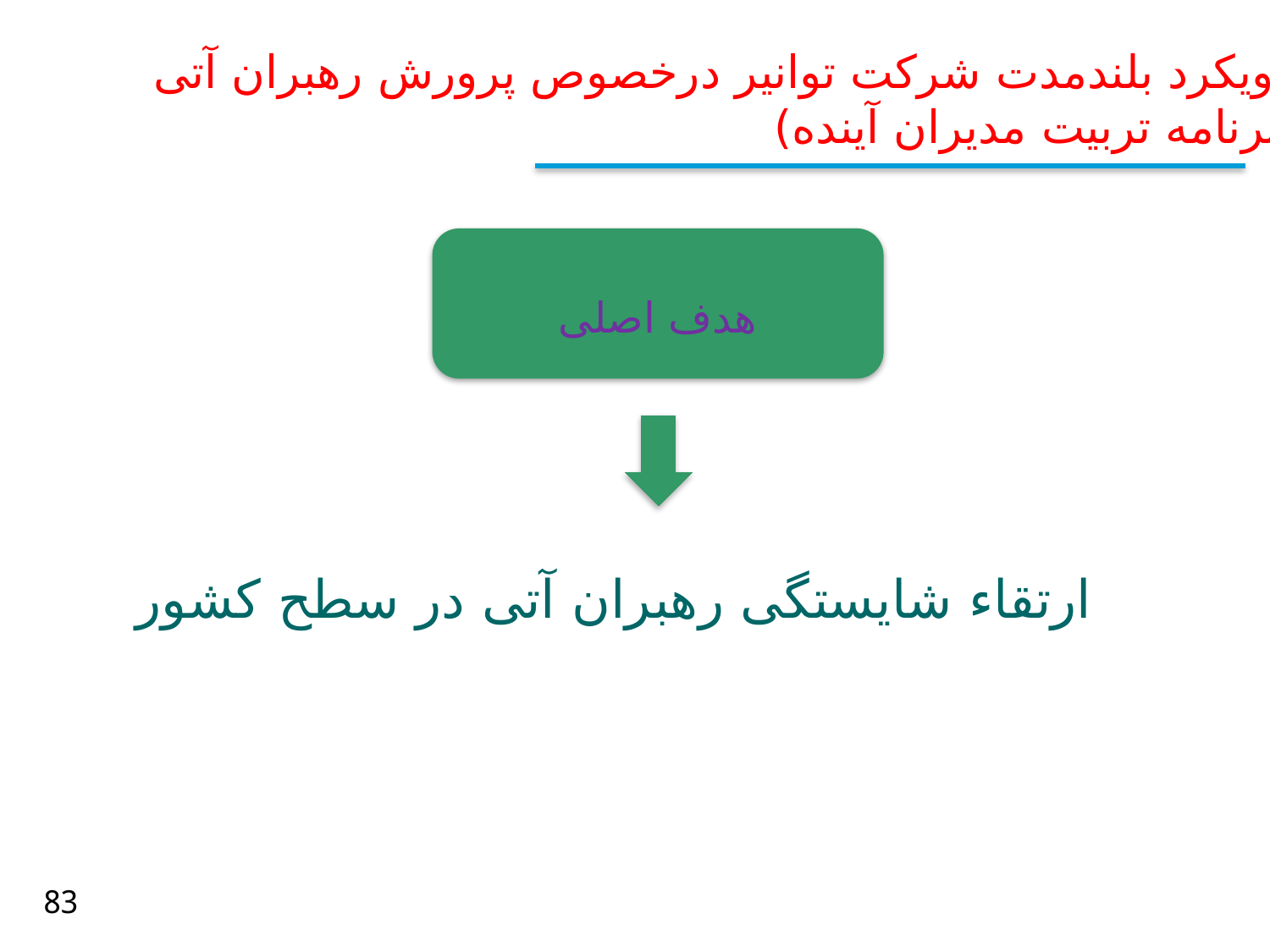

رویکرد بلندمدت شرکت توانیر درخصوص پرورش رهبران آتی
(برنامه تربیت مدیران آینده)
هدف اصلی

ارتقاء شایستگی رهبران آتی در سطح کشور
83